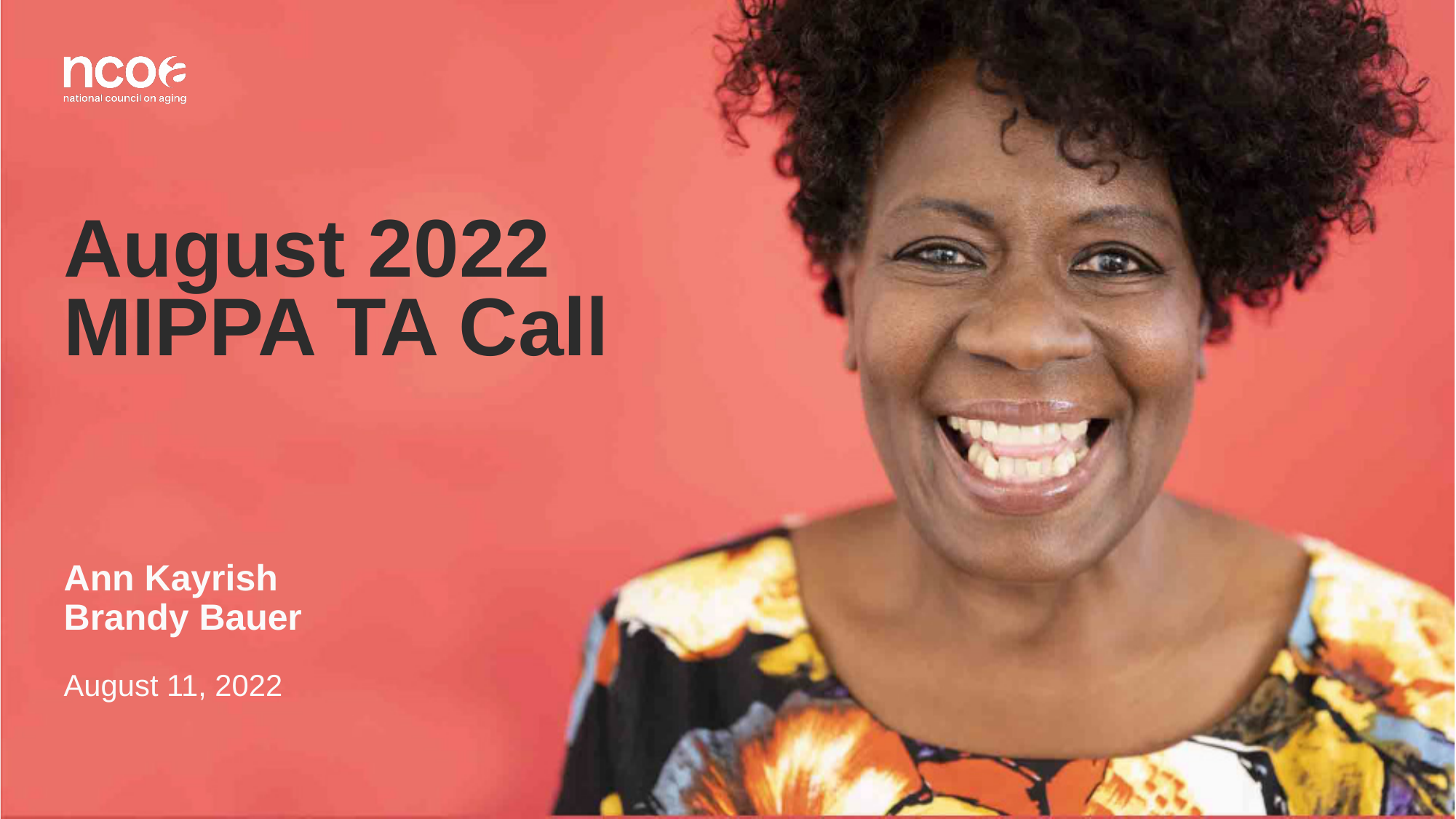

August 2022
MIPPA TA Call
Ann Kayrish
Brandy Bauer

August 11, 2022